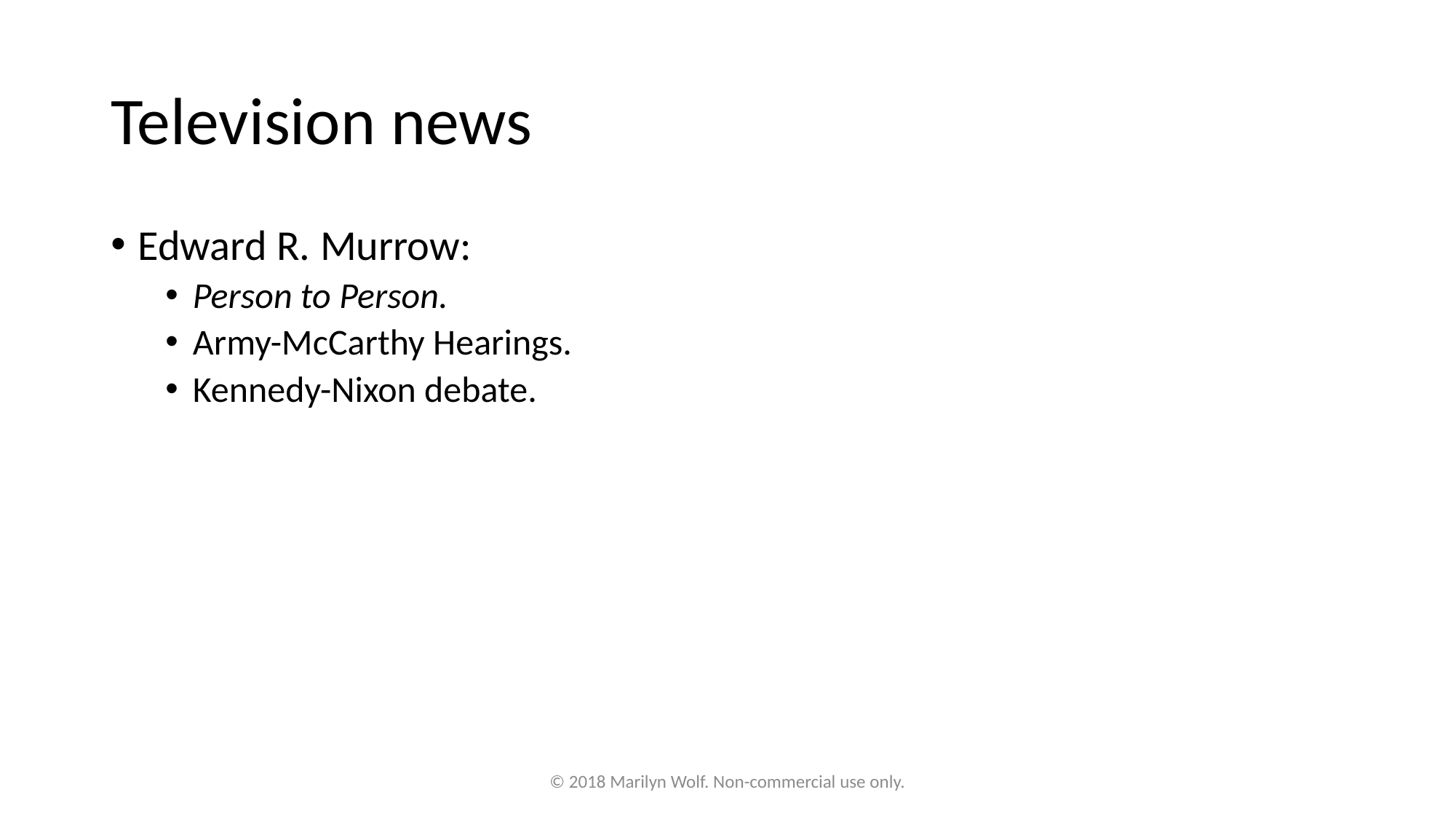

# Television news
Edward R. Murrow:
Person to Person.
Army-McCarthy Hearings.
Kennedy-Nixon debate.
© 2018 Marilyn Wolf. Non-commercial use only.